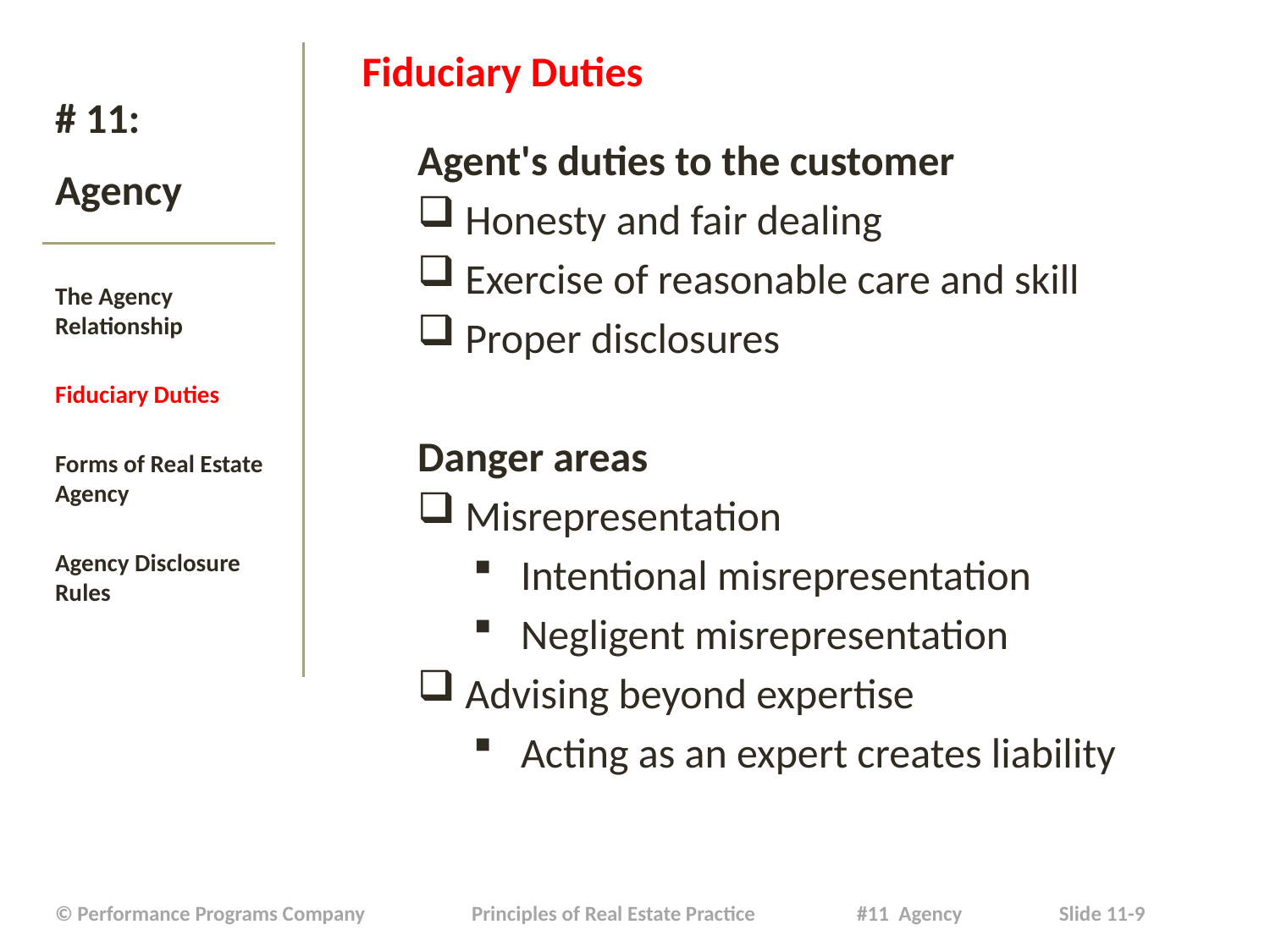

Fiduciary Duties

Agent's duties to the customer
Honesty and fair dealing
Exercise of reasonable care and skill
Proper disclosures

Danger areas
Misrepresentation
Intentional misrepresentation
Negligent misrepresentation
Advising beyond expertise
Acting as an expert creates liability

# # 11: Agency

The Agency Relationship

Fiduciary Duties

Forms of Real Estate Agency

Agency Disclosure Rules

| © Performance Programs Company Principles of Real Estate Practice #11 Agency Slide 11-9 |
| --- |